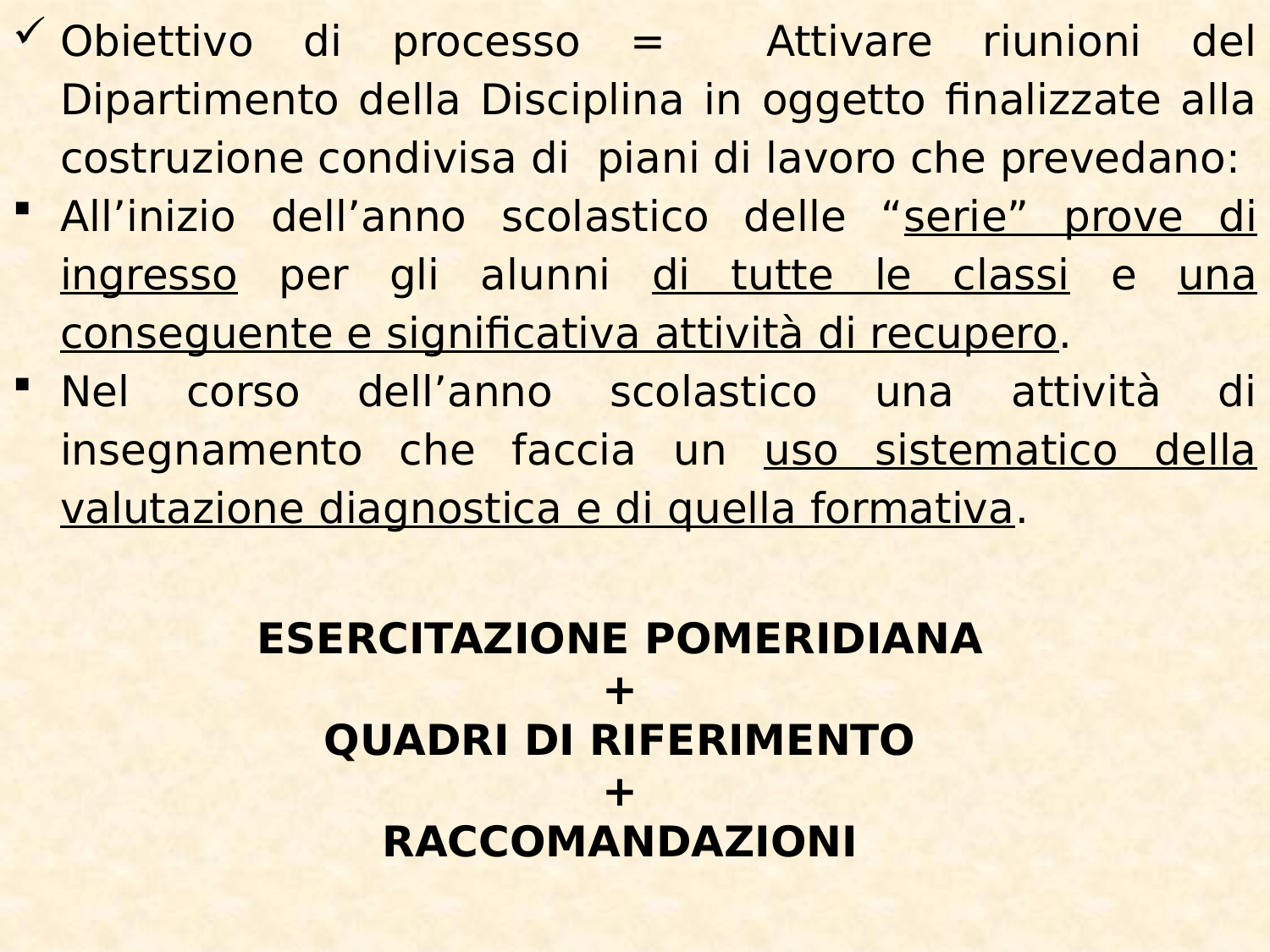

Obiettivo di processo =  Attivare riunioni del Dipartimento della Disciplina in oggetto finalizzate alla costruzione condivisa di  piani di lavoro che prevedano:
All’inizio dell’anno scolastico delle “serie” prove di ingresso per gli alunni di tutte le classi e una conseguente e significativa attività di recupero.
Nel corso dell’anno scolastico una attività di insegnamento che faccia un uso sistematico della valutazione diagnostica e di quella formativa.
ESERCITAZIONE POMERIDIANA
 +
QUADRI DI RIFERIMENTO
+
RACCOMANDAZIONI